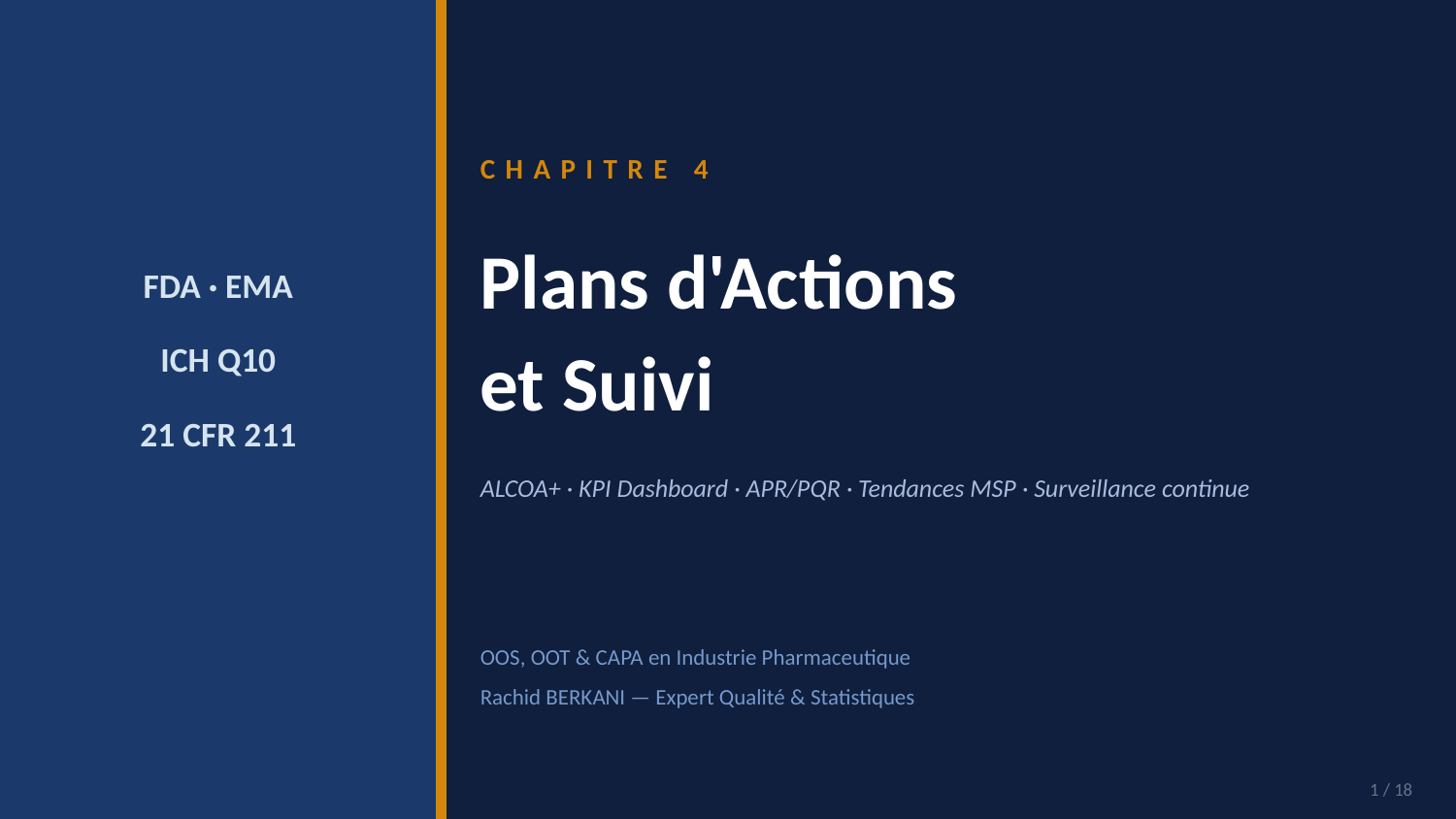

CHAPITRE 4
Plans d'Actions
et Suivi
FDA · EMA
ICH Q10
21 CFR 211
ALCOA+ · KPI Dashboard · APR/PQR · Tendances MSP · Surveillance continue
OOS, OOT & CAPA en Industrie Pharmaceutique
Rachid BERKANI — Expert Qualité & Statistiques
1 / 18